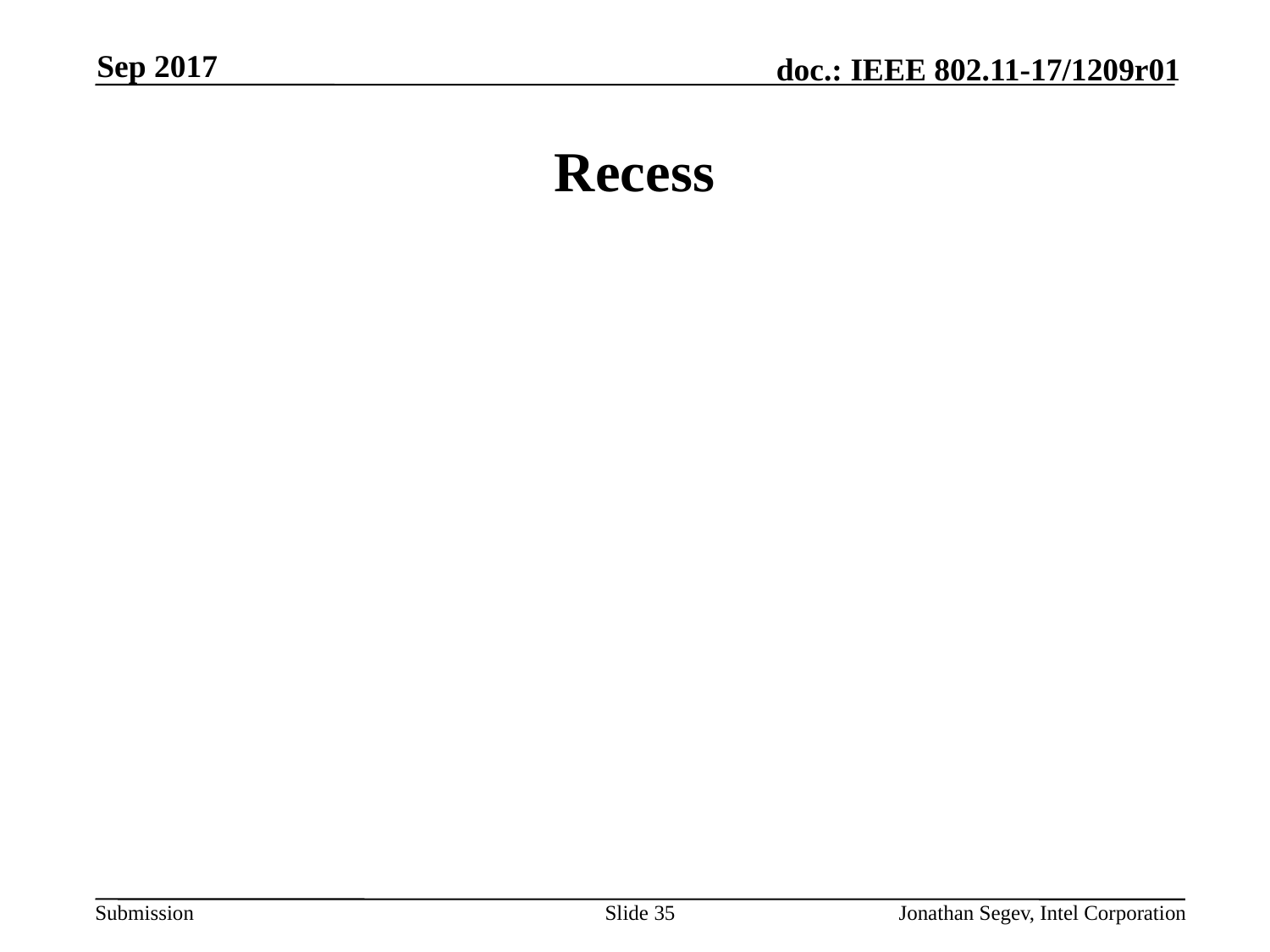

Sep 2017
# Recess

Slide 35
Jonathan Segev, Intel Corporation